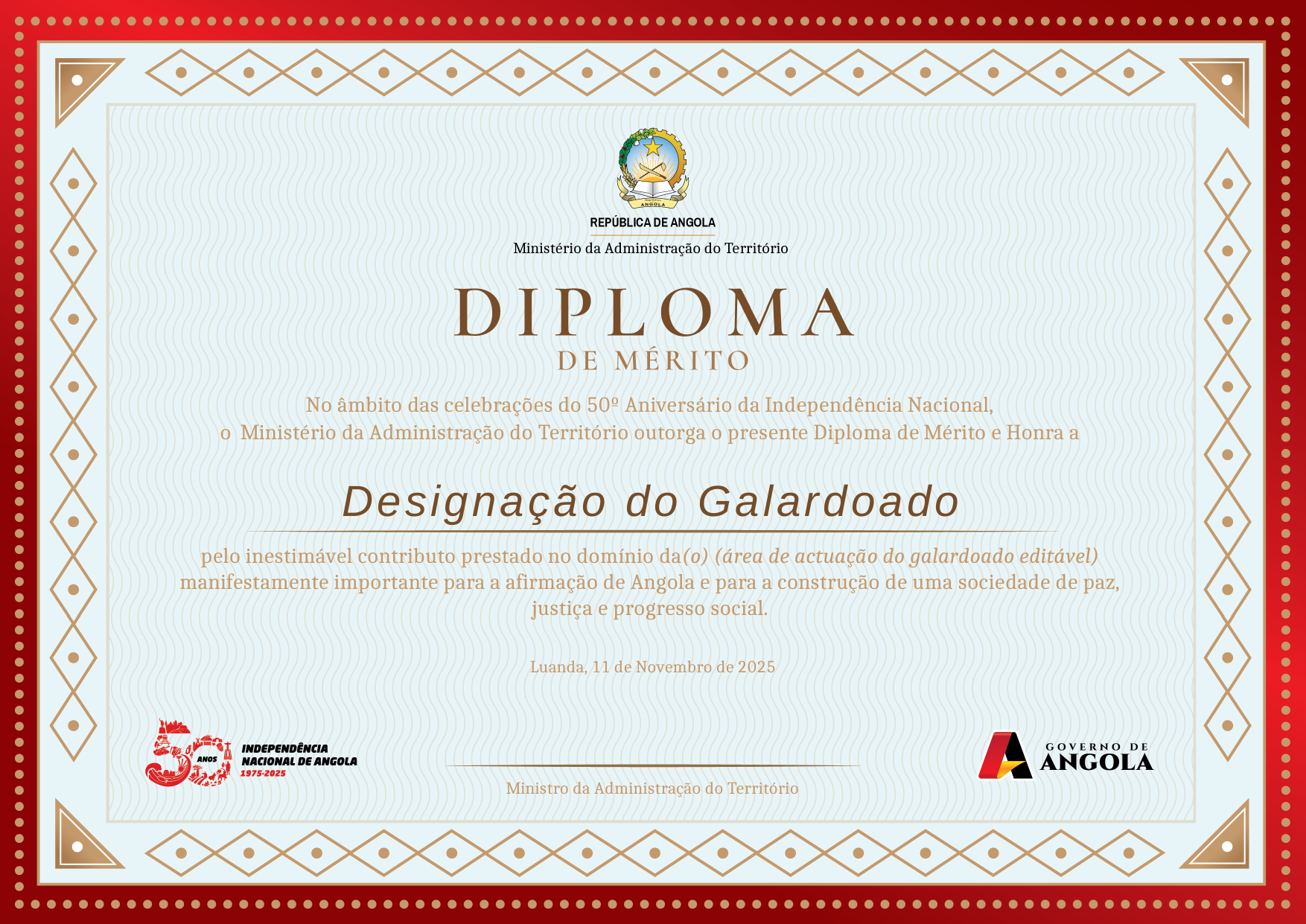

# Ministério da Administração do Território
No âmbito das celebrações do 50º Aniversário da Independência Nacional,
o  Ministério da Administração do Território outorga o presente Diploma de Mérito e Honra a

pelo inestimável contributo prestado no domínio da(o) (área de actuação do galardoado editável) manifestamente importante para a afirmação de Angola e para a construção de uma sociedade de paz, justiça e progresso social.
Designação do Galardoado
Luanda, 11 de Novembro de 2025
Ministro da Administração do Território